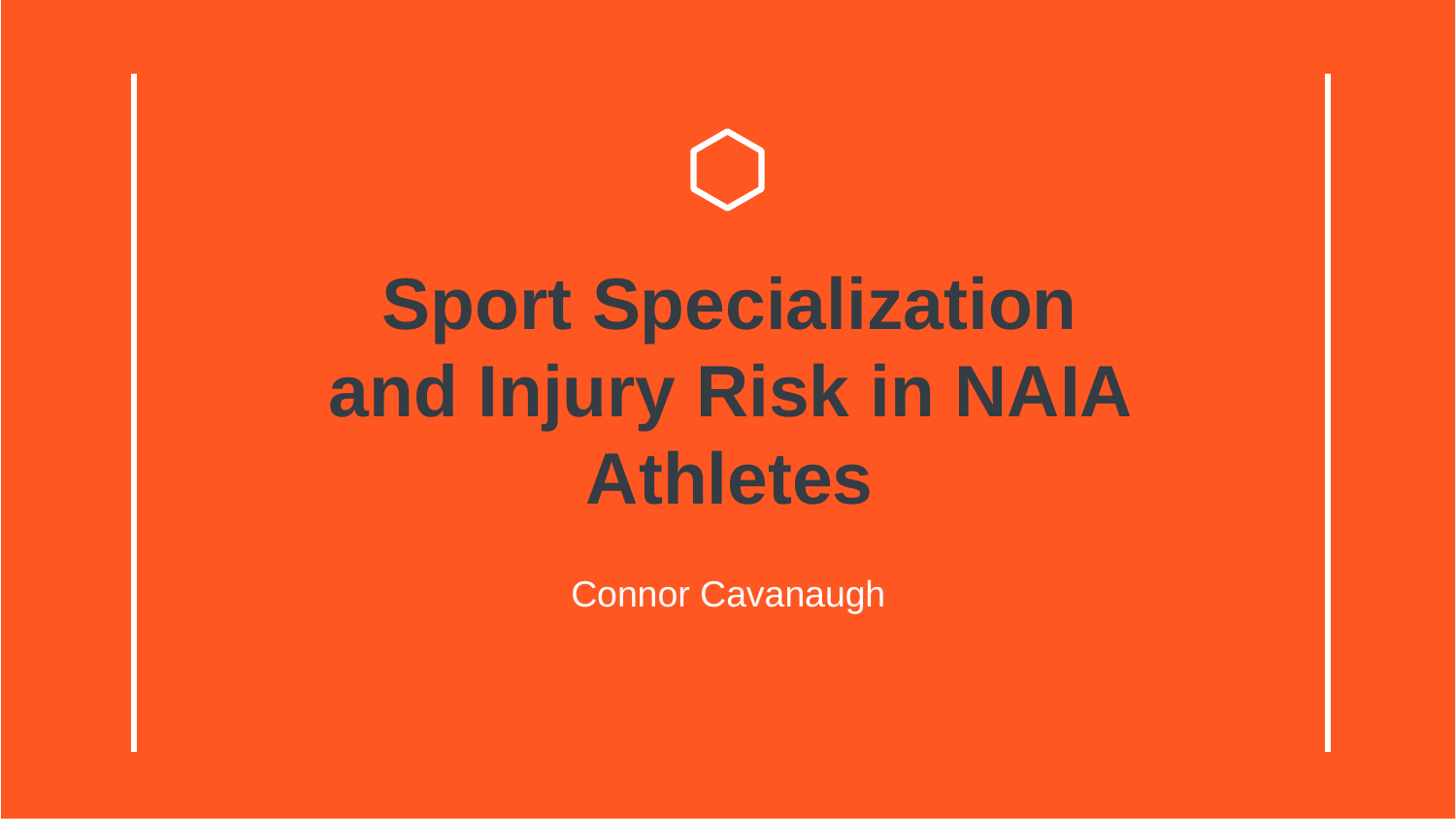

# Sport Specialization and Injury Risk in NAIA Athletes
Connor Cavanaugh